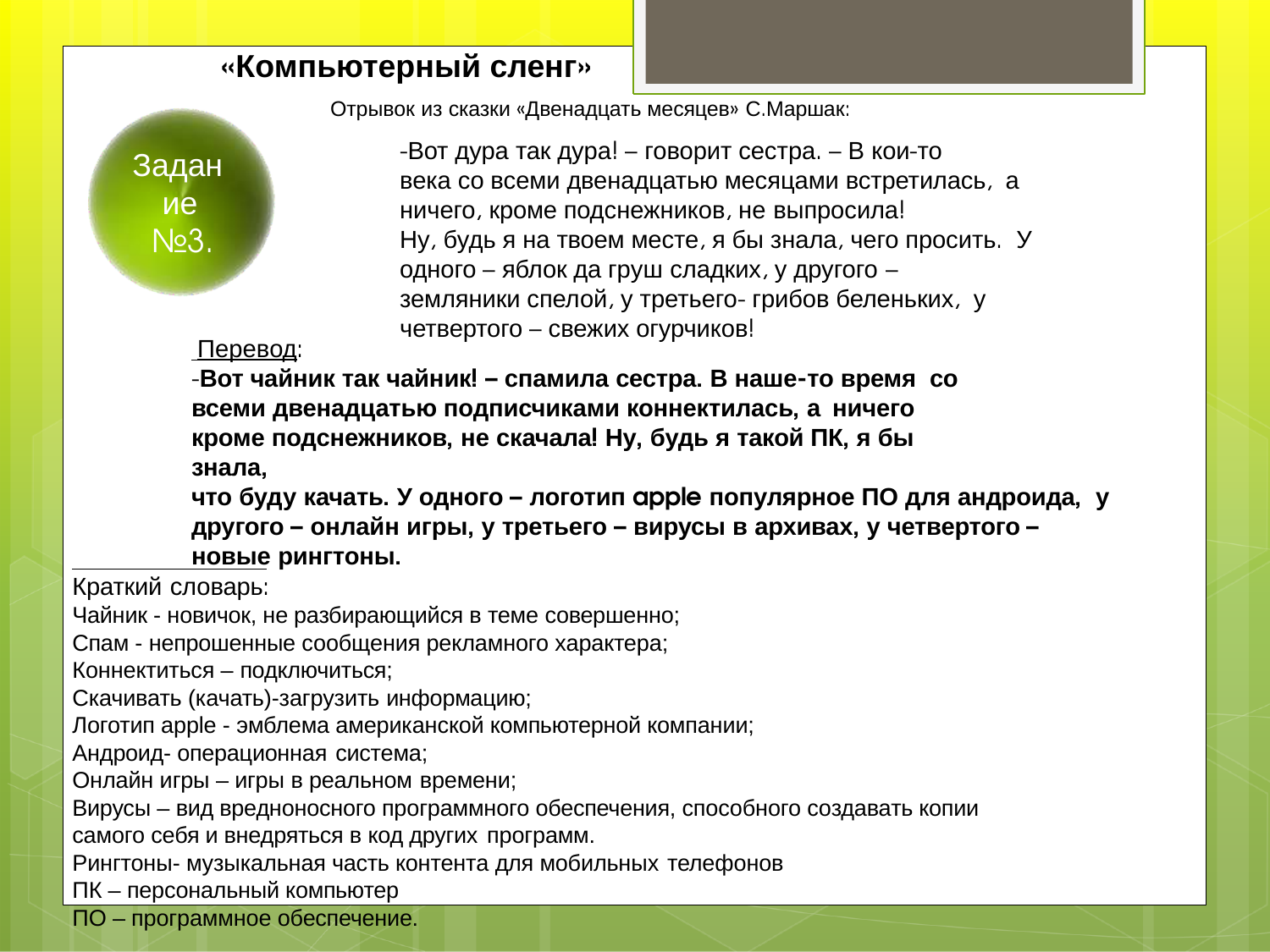

# «Компьютерный сленг»
Отрывок из сказки «Двенадцать месяцев» С.Маршак:
-Вот дура так дура! – говорит сестра. – В кои-то
века со всеми двенадцатью месяцами встретилась,  а ничего, кроме подснежников, не выпросила!
Ну, будь я на твоем месте, я бы знала, чего просить.  У одного – яблок да груш сладких, у другого –
земляники спелой, у третьего- грибов беленьких,  у четвертого – свежих огурчиков!

Задан
ие
№3.
 Перевод:
-Вот чайник так чайник! – спамила сестра. В наше-то время  со всеми двенадцатью подписчиками коннектилась, а ничего
кроме подснежников, не скачала! Ну, будь я такой ПК, я бы знала,
что буду качать. У одного – логотип apple популярное ПО для андроида,  у другого – онлайн игры, у третьего – вирусы в архивах, у четвертого –  новые рингтоны.
Краткий словарь:
Чайник - новичок, не разбирающийся в теме совершенно;  Спам - непрошенные сообщения рекламного характера;  Коннектиться – подключиться;
Скачивать (качать)-загрузить информацию;
Логотип apple - эмблема американской компьютерной компании;  Андроид- операционная система;
Онлайн игры – игры в реальном времени;
Вирусы – вид вредноносного программного обеспечения, способного создавать копии  самого себя и внедряться в код других программ.
Рингтоны- музыкальная часть контента для мобильных телефонов
ПК – персональный компьютер  ПО – программное обеспечение.